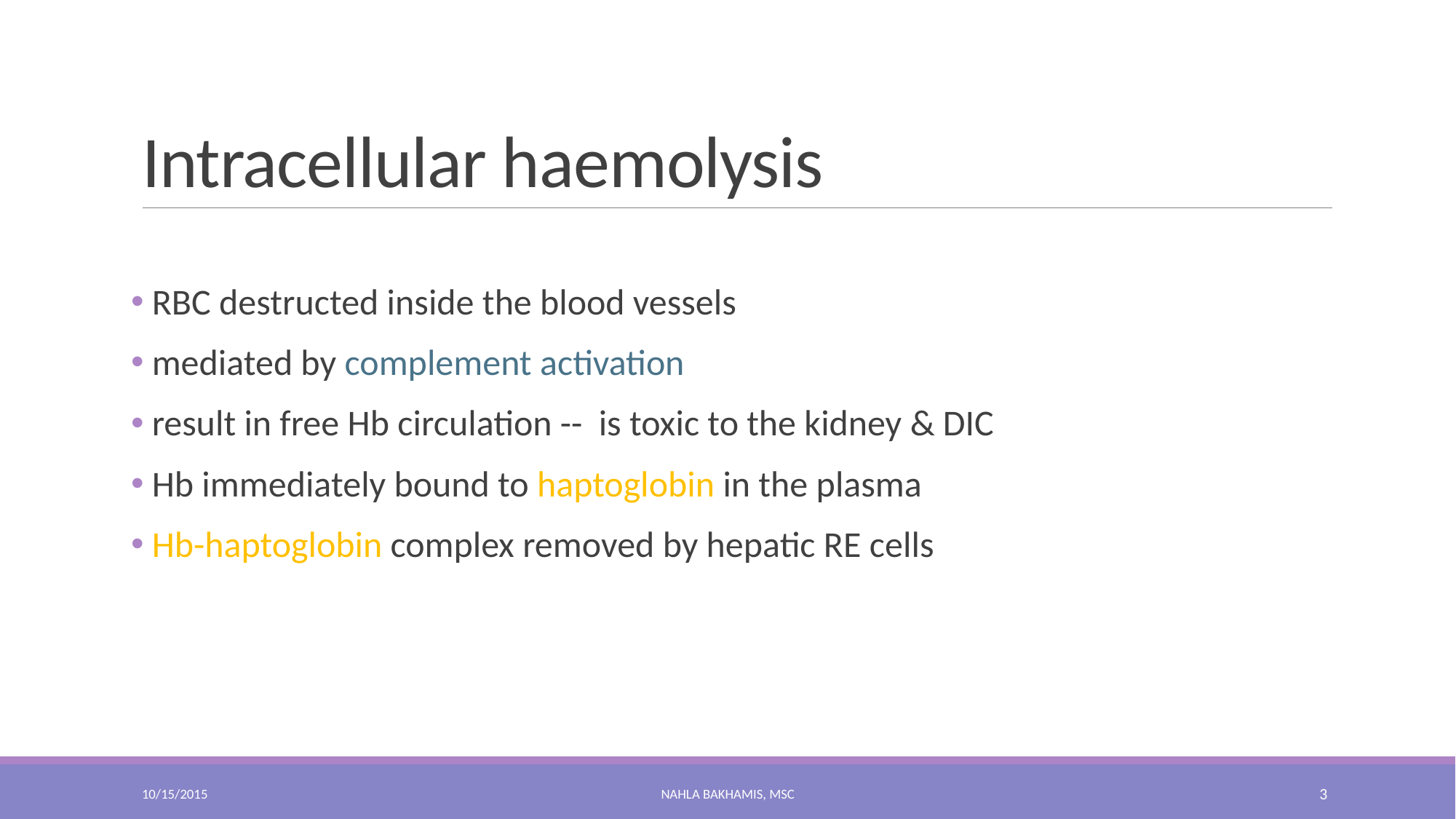

# Intracellular haemolysis

 RBC destructed inside the blood vessels
 mediated by complement activation
 result in free Hb circulation --  is toxic to the kidney & DIC
 Hb immediately bound to haptoglobin in the plasma
 Hb-haptoglobin complex removed by hepatic RE cells
10/15/2015
NAHLA BAKHAMIS, MSc
3